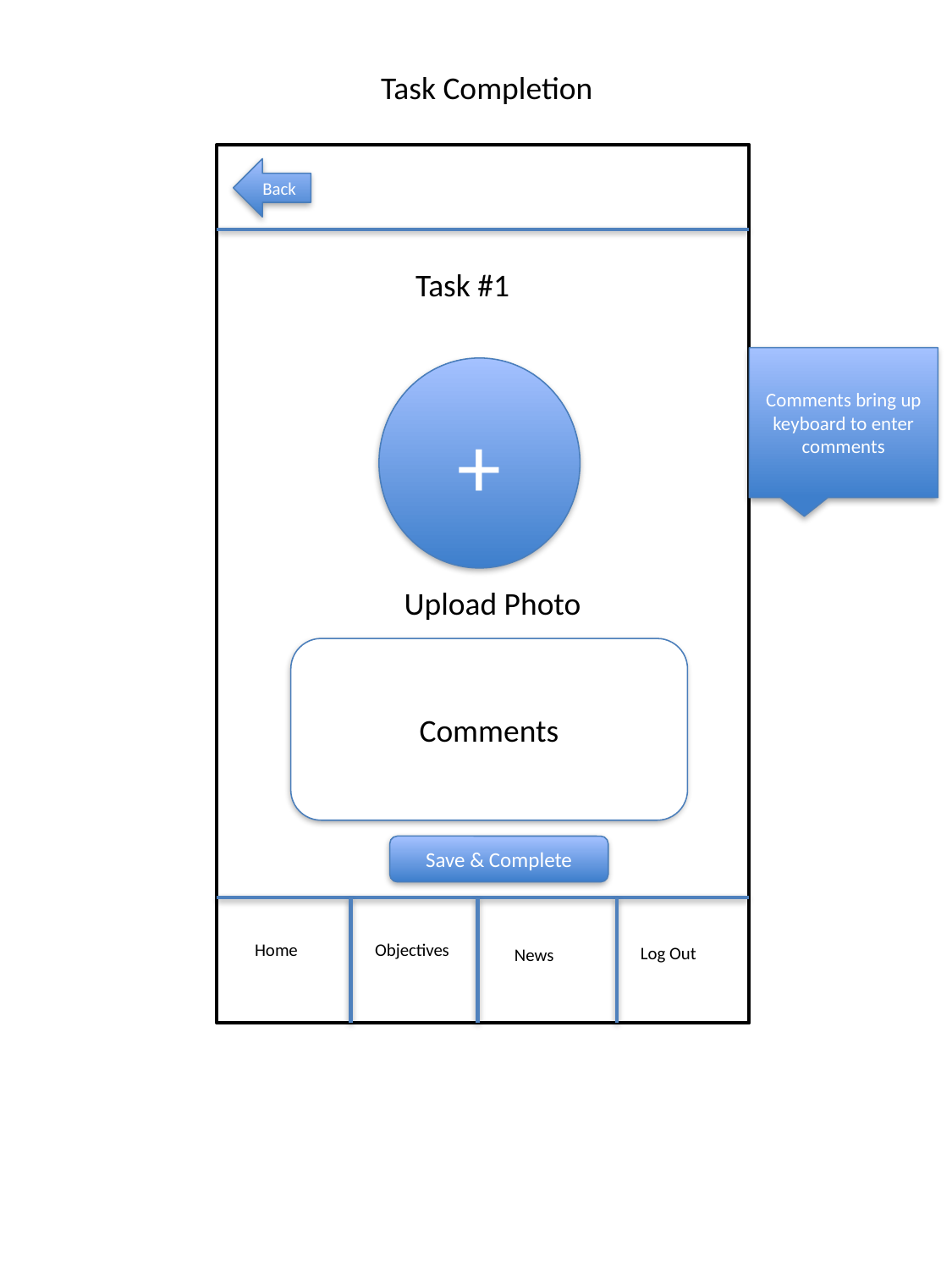

Task Completion

Back
Task #1
Comments bring up keyboard to enter comments
+
Upload Photo
Comments
Save & Complete
Home
Objectives
Log Out
News